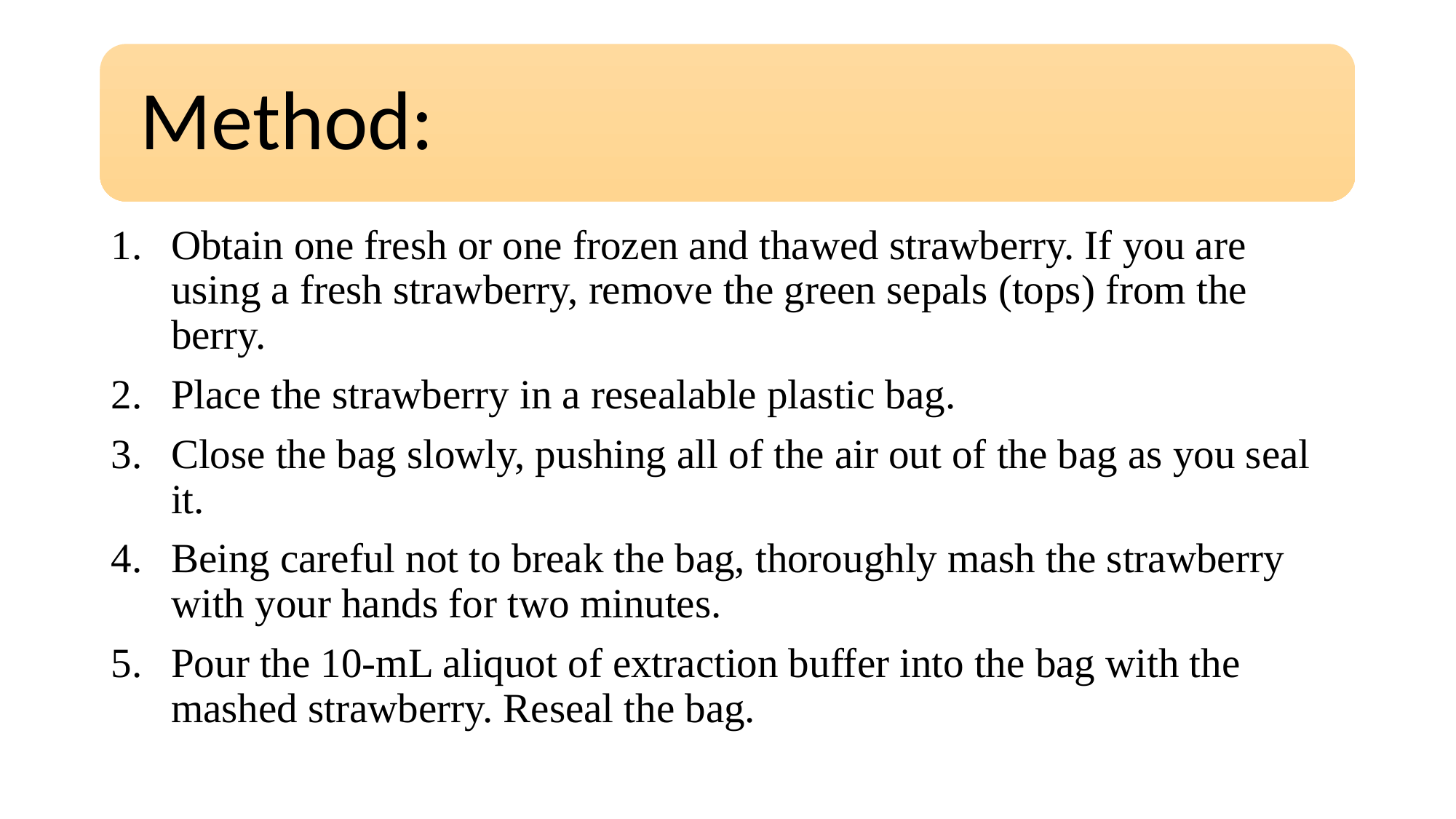

Method:
Obtain one fresh or one frozen and thawed strawberry. If you are using a fresh strawberry, remove the green sepals (tops) from the berry.
Place the strawberry in a resealable plastic bag.
Close the bag slowly, pushing all of the air out of the bag as you seal it.
Being careful not to break the bag, thoroughly mash the strawberry with your hands for two minutes.
Pour the 10-mL aliquot of extraction buffer into the bag with the mashed strawberry. Reseal the bag.